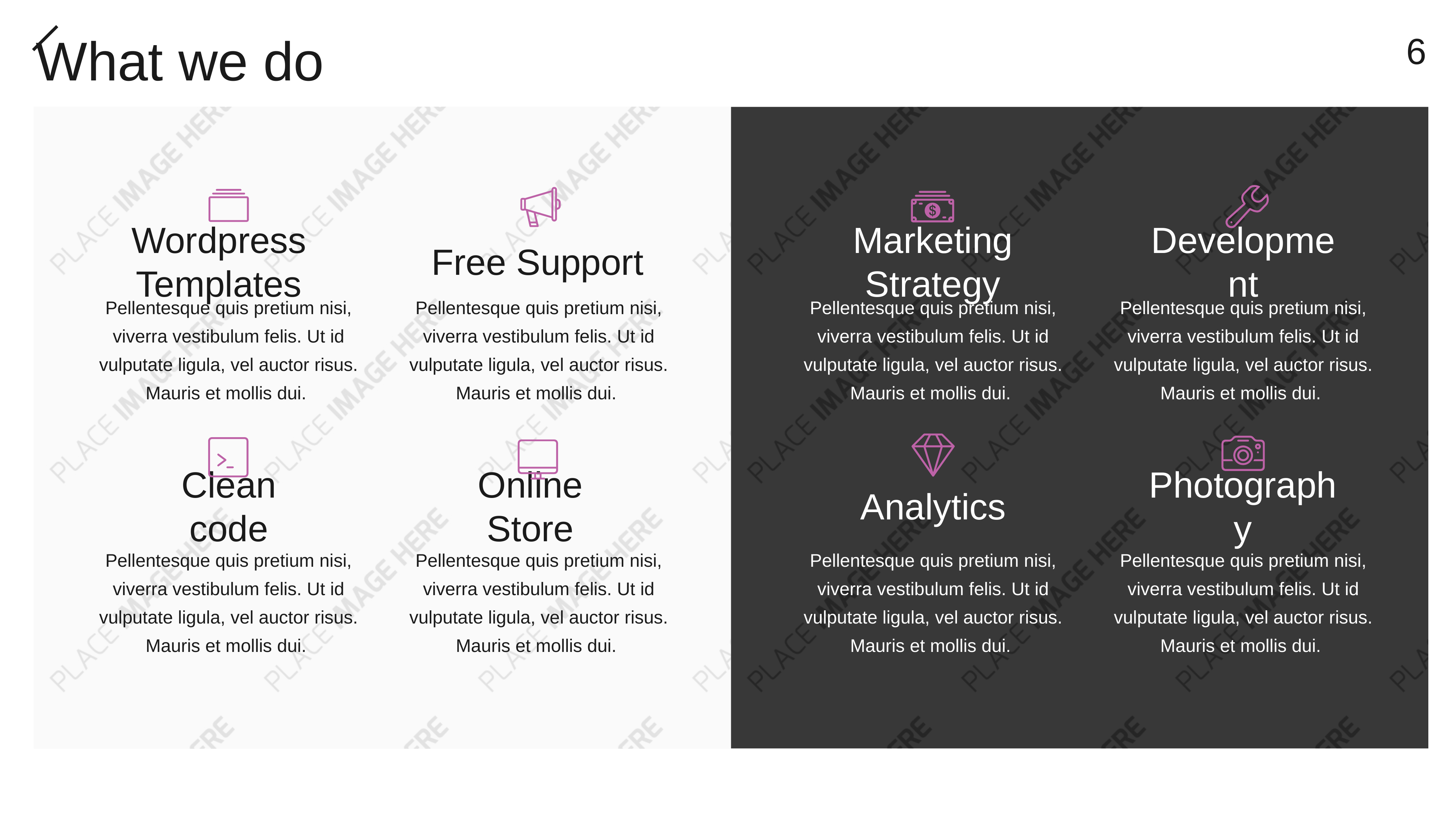

6
What we do

Free Support
Development
Wordpress Templates
Marketing Strategy
Pellentesque quis pretium nisi, viverra vestibulum felis. Ut id vulputate ligula, vel auctor risus. Mauris et mollis dui.
Pellentesque quis pretium nisi, viverra vestibulum felis. Ut id vulputate ligula, vel auctor risus. Mauris et mollis dui.
Pellentesque quis pretium nisi, viverra vestibulum felis. Ut id vulputate ligula, vel auctor risus. Mauris et mollis dui.
Pellentesque quis pretium nisi, viverra vestibulum felis. Ut id vulputate ligula, vel auctor risus. Mauris et mollis dui.

Photography
Clean code
Analytics
Online Store
Pellentesque quis pretium nisi, viverra vestibulum felis. Ut id vulputate ligula, vel auctor risus. Mauris et mollis dui.
Pellentesque quis pretium nisi, viverra vestibulum felis. Ut id vulputate ligula, vel auctor risus. Mauris et mollis dui.
Pellentesque quis pretium nisi, viverra vestibulum felis. Ut id vulputate ligula, vel auctor risus. Mauris et mollis dui.
Pellentesque quis pretium nisi, viverra vestibulum felis. Ut id vulputate ligula, vel auctor risus. Mauris et mollis dui.